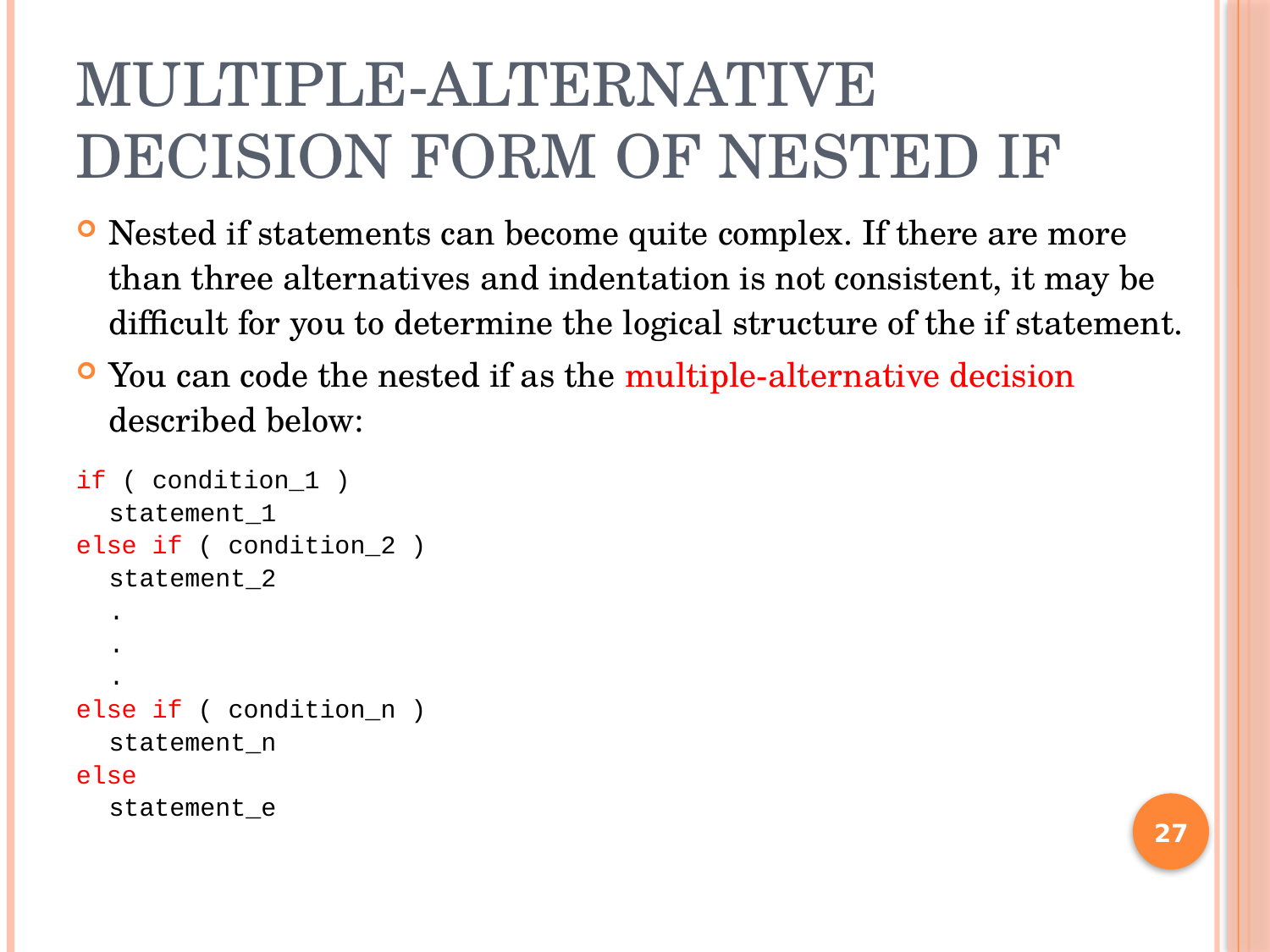

# Multiple-Alternative Decision Form of Nested if
Nested if statements can become quite complex. If there are more than three alternatives and indentation is not consistent, it may be difficult for you to determine the logical structure of the if statement.
You can code the nested if as the multiple-alternative decision described below:

if ( condition_1 )
	statement_1
else if ( condition_2 )
	statement_2
	.
	.
	.
else if ( condition_n )
	statement_n
else
	statement_e
27